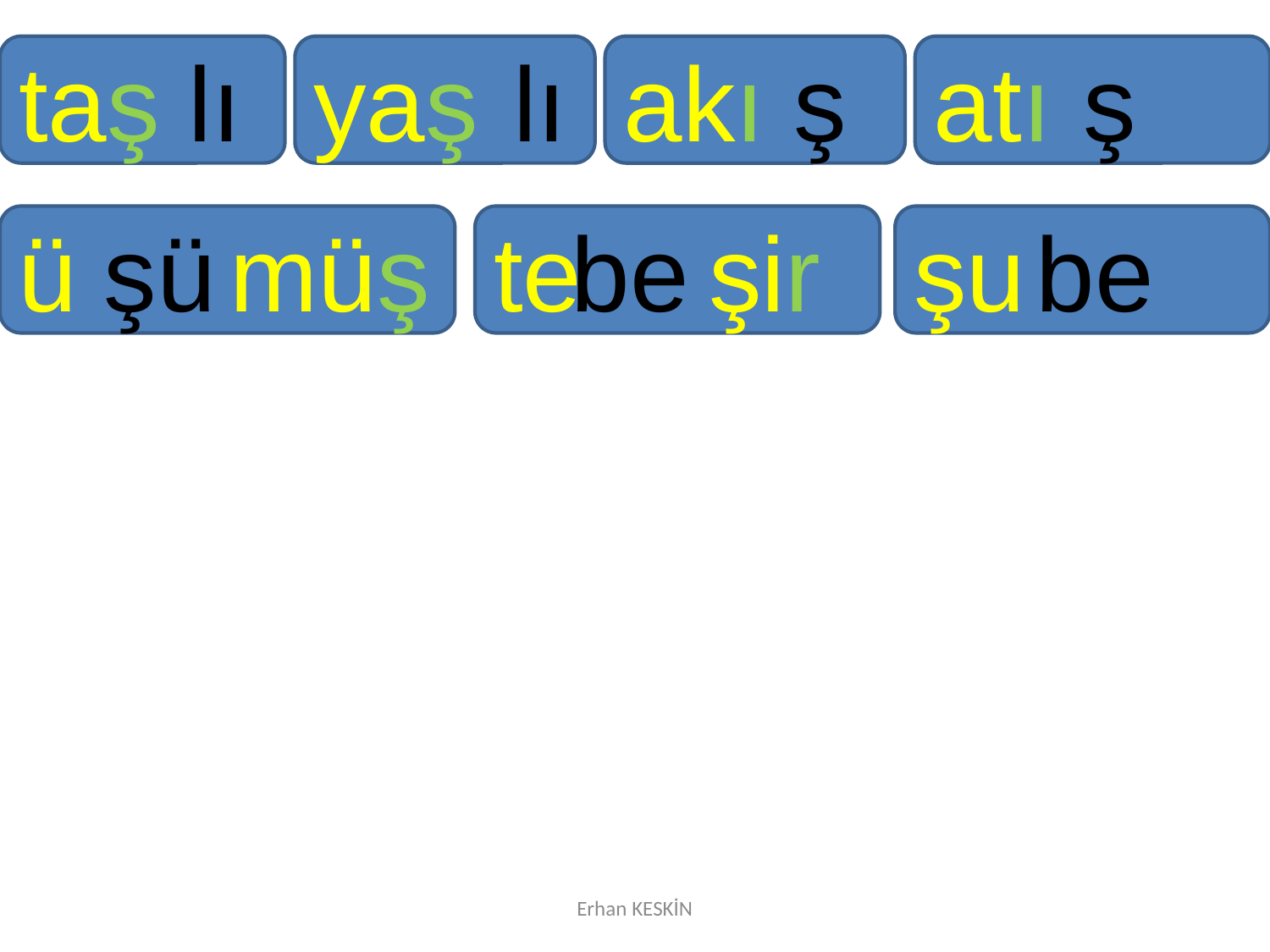

taş

lı
yaş
lı
akı
ş
atı
ş
ü

şü
müş
te
be
şir
şu
be
Erhan KESKİN